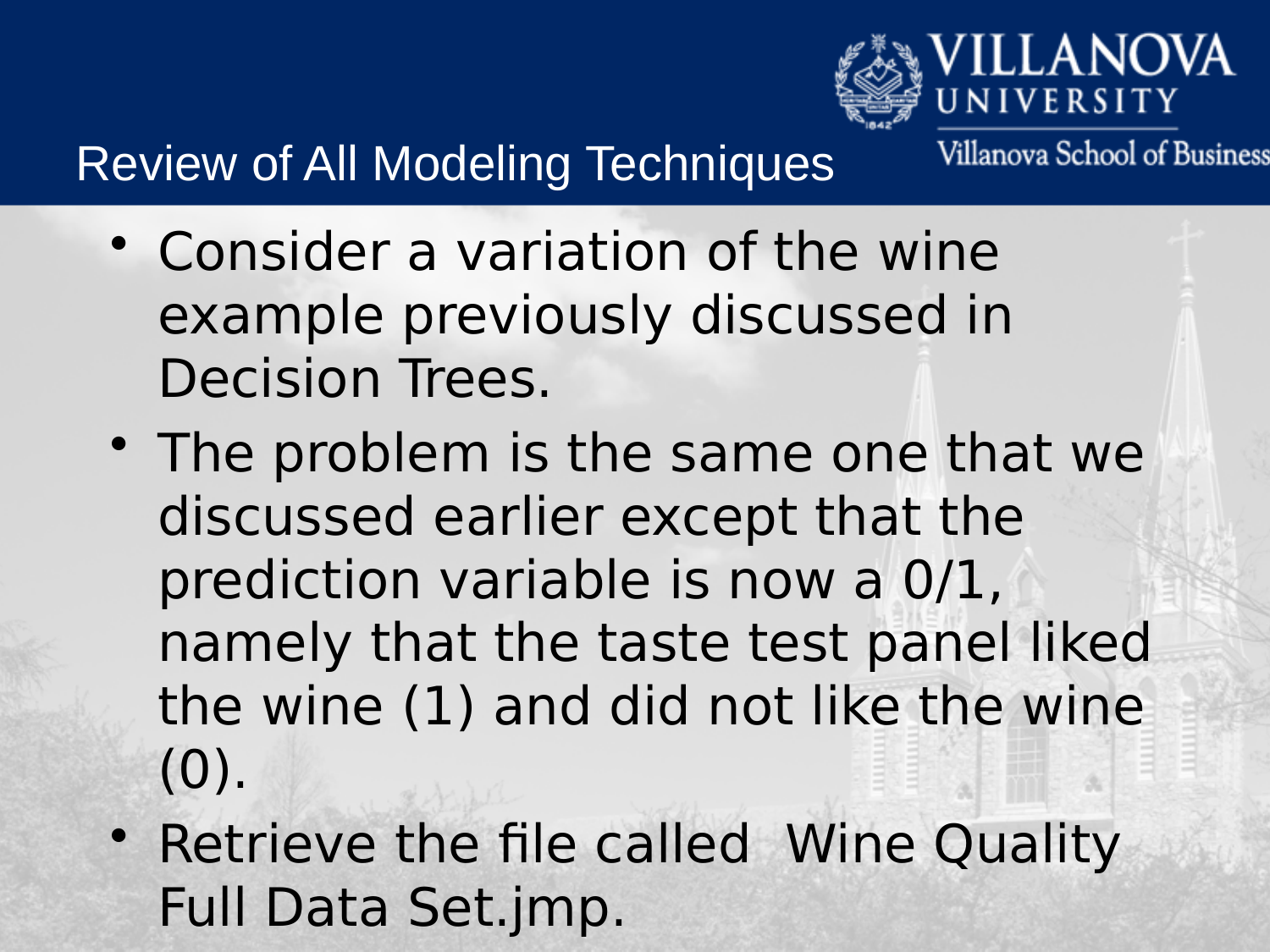

Review of All Modeling Techniques
Consider a variation of the wine example previously discussed in Decision Trees.
The problem is the same one that we discussed earlier except that the prediction variable is now a 0/1, namely that the taste test panel liked the wine (1) and did not like the wine (0).
Retrieve the file called  Wine Quality Full Data Set.jmp.